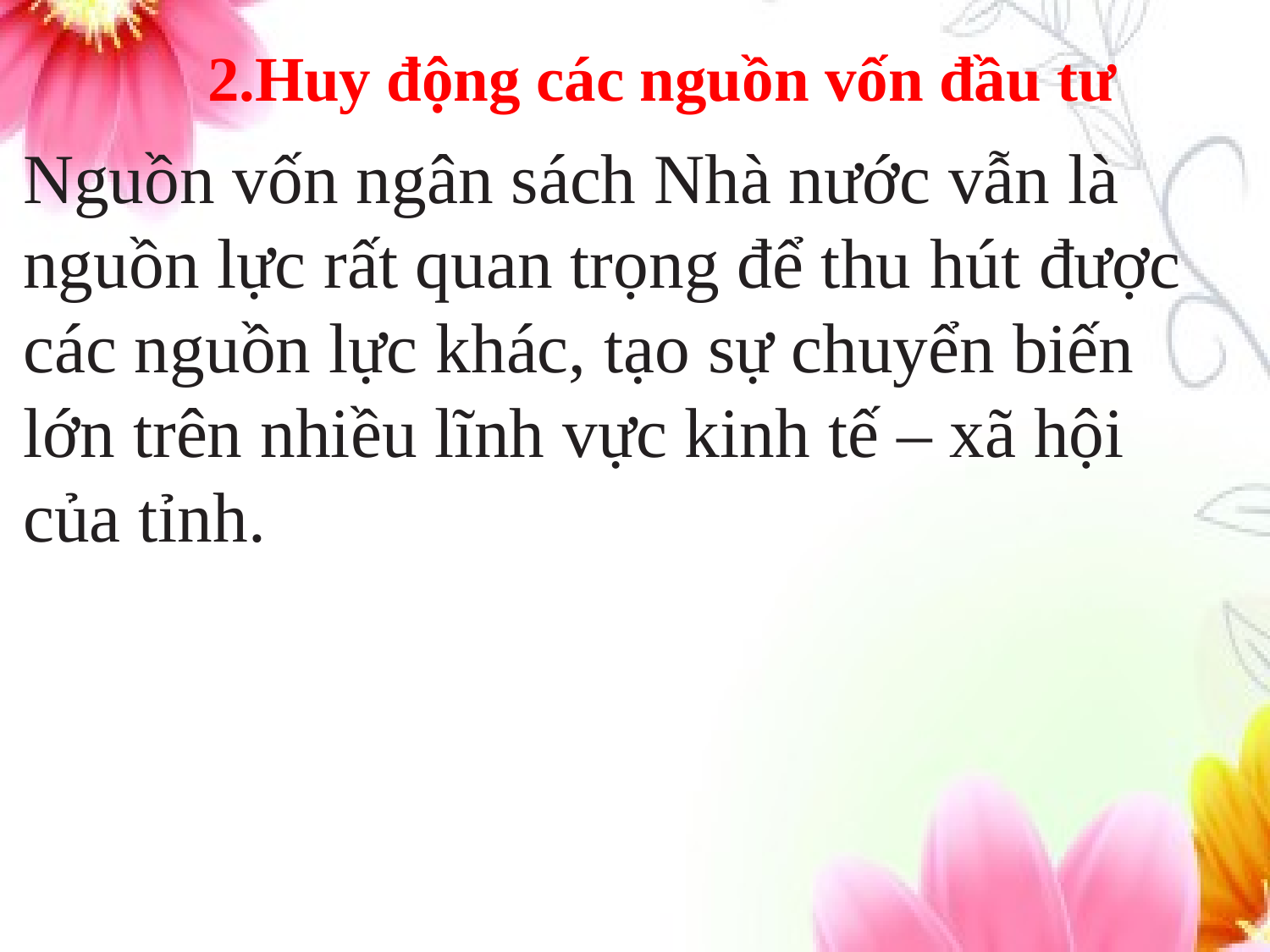

2.Huy động các nguồn vốn đầu tư
Nguồn vốn ngân sách Nhà nước vẫn là nguồn lực rất quan trọng để thu hút được các nguồn lực khác, tạo sự chuyển biến lớn trên nhiều lĩnh vực kinh tế – xã hội của tỉnh.